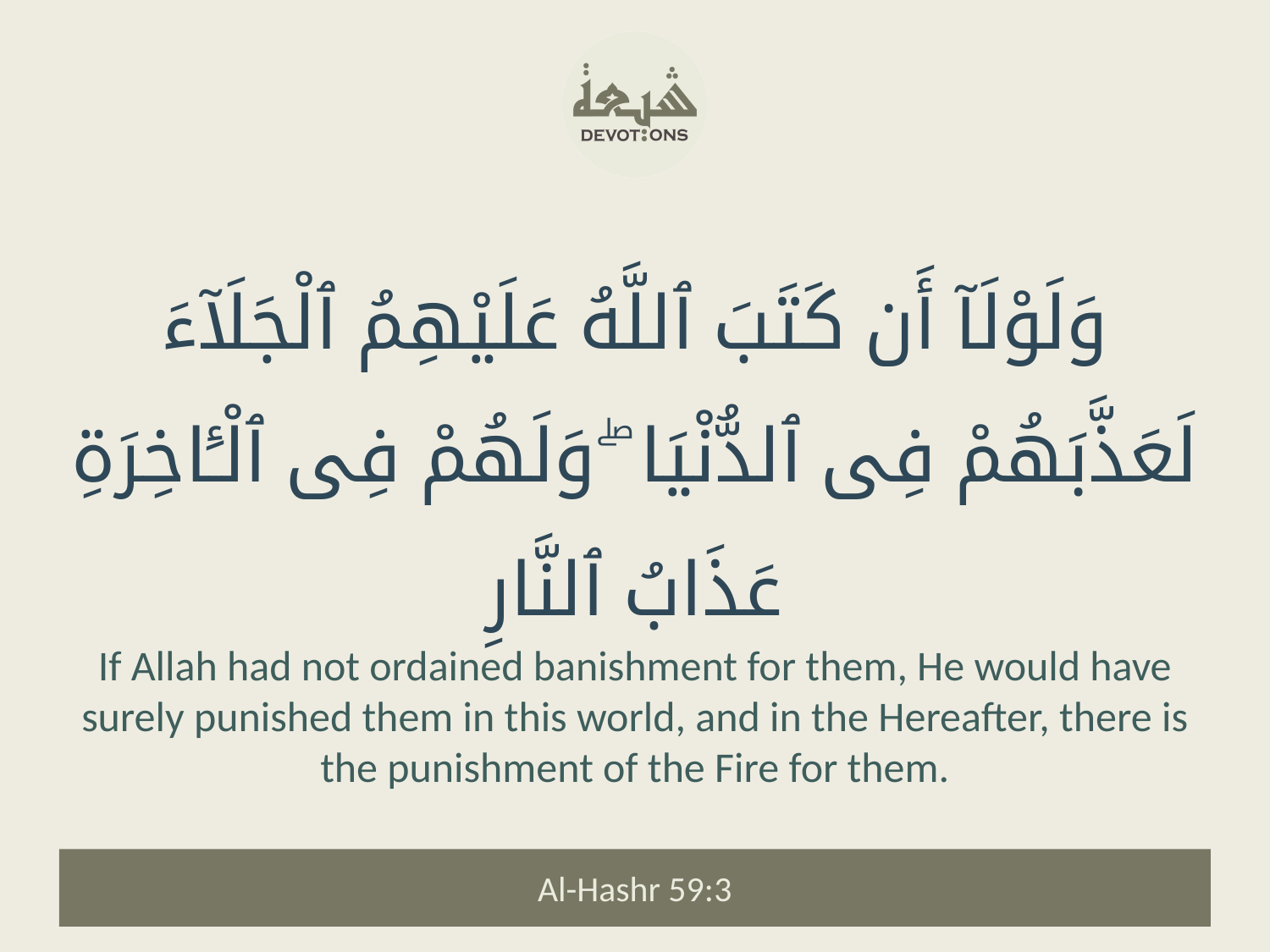

وَلَوْلَآ أَن كَتَبَ ٱللَّهُ عَلَيْهِمُ ٱلْجَلَآءَ لَعَذَّبَهُمْ فِى ٱلدُّنْيَا ۖ وَلَهُمْ فِى ٱلْـَٔاخِرَةِ عَذَابُ ٱلنَّارِ
If Allah had not ordained banishment for them, He would have surely punished them in this world, and in the Hereafter, there is the punishment of the Fire for them.
Al-Hashr 59:3